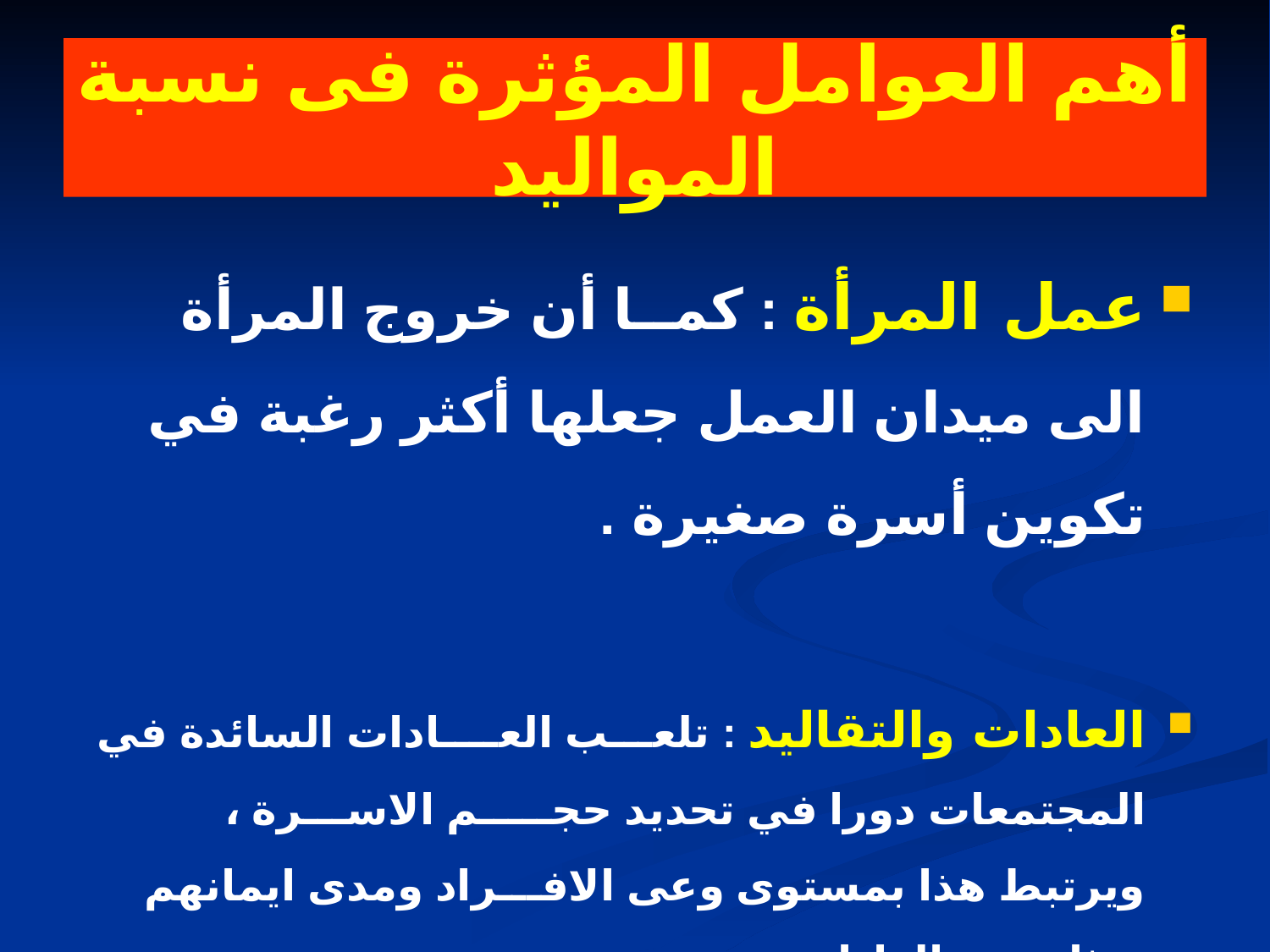

# أهم العوامل المؤثرة فى نسبة المواليد
عمل المرأة : كمــا أن خروج المرأة الى ميدان العمل جعلها أكثر رغبة في تكوين أسرة صغيرة .

العادات والتقاليد : تلعـــب العــــادات السائدة في المجتمعات دورا في تحديد حجـــــم الاســـرة ، ويرتبط هذا بمستوى وعى الافـــراد ومدى ايمانهم بمثل هذه العادات .